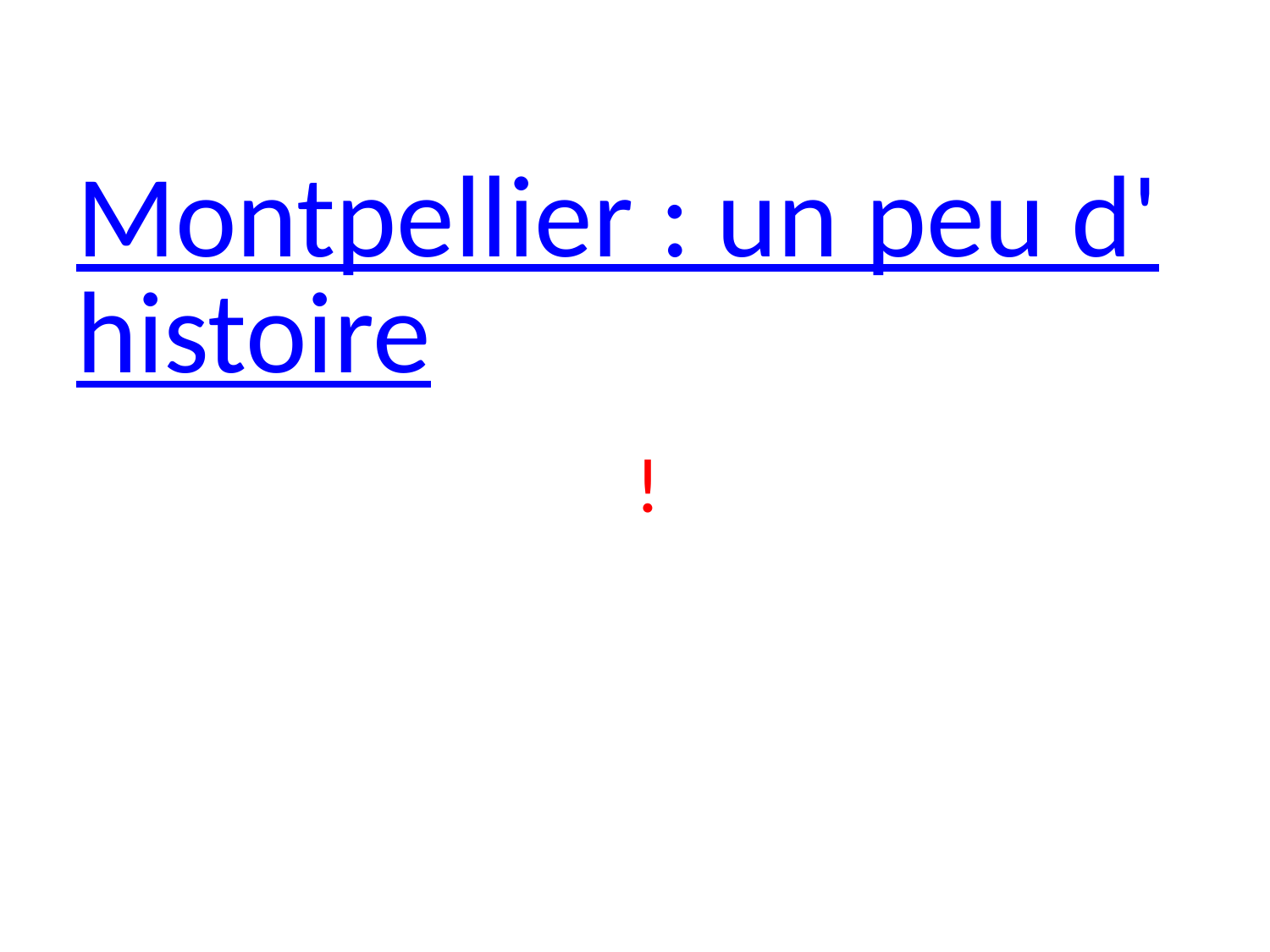

# Montpellier : un peu d'histoire !